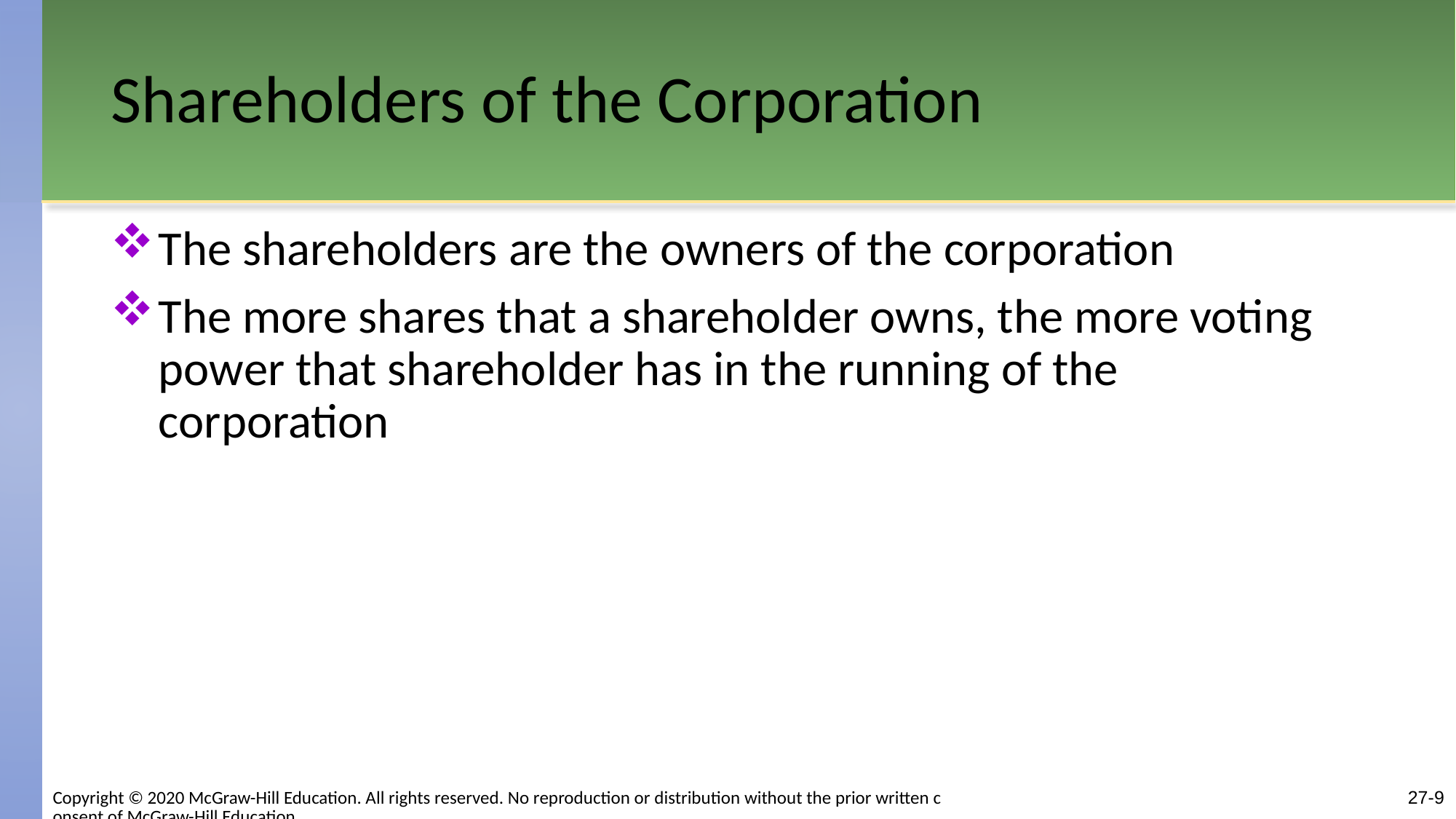

# Shareholders of the Corporation
The shareholders are the owners of the corporation
The more shares that a shareholder owns, the more voting power that shareholder has in the running of the corporation

27-9
Copyright © 2020 McGraw-Hill Education. All rights reserved. No reproduction or distribution without the prior written consent of McGraw-Hill Education.